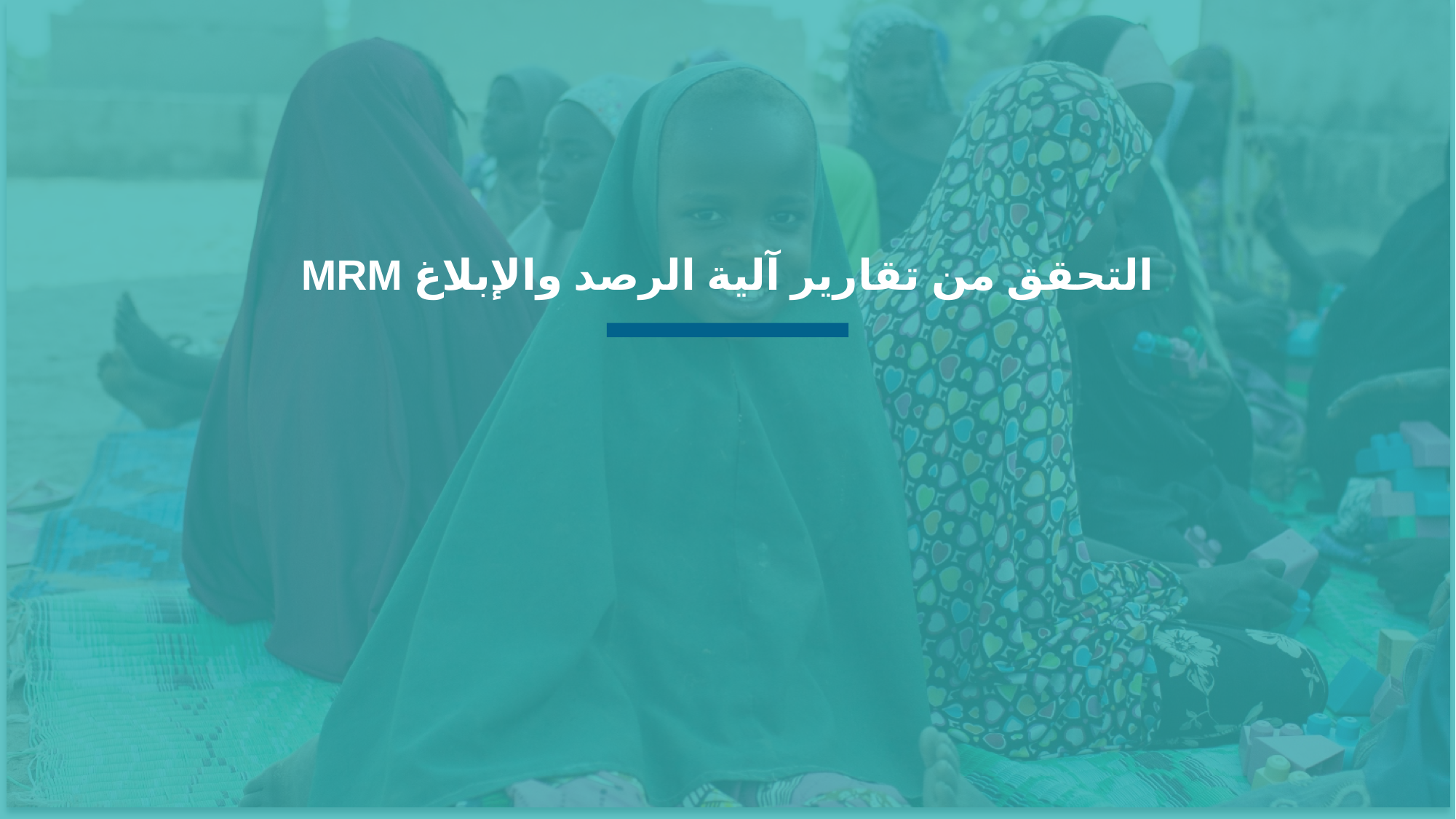

التحقق من تقارير آلية الرصد والإبلاغ MRM